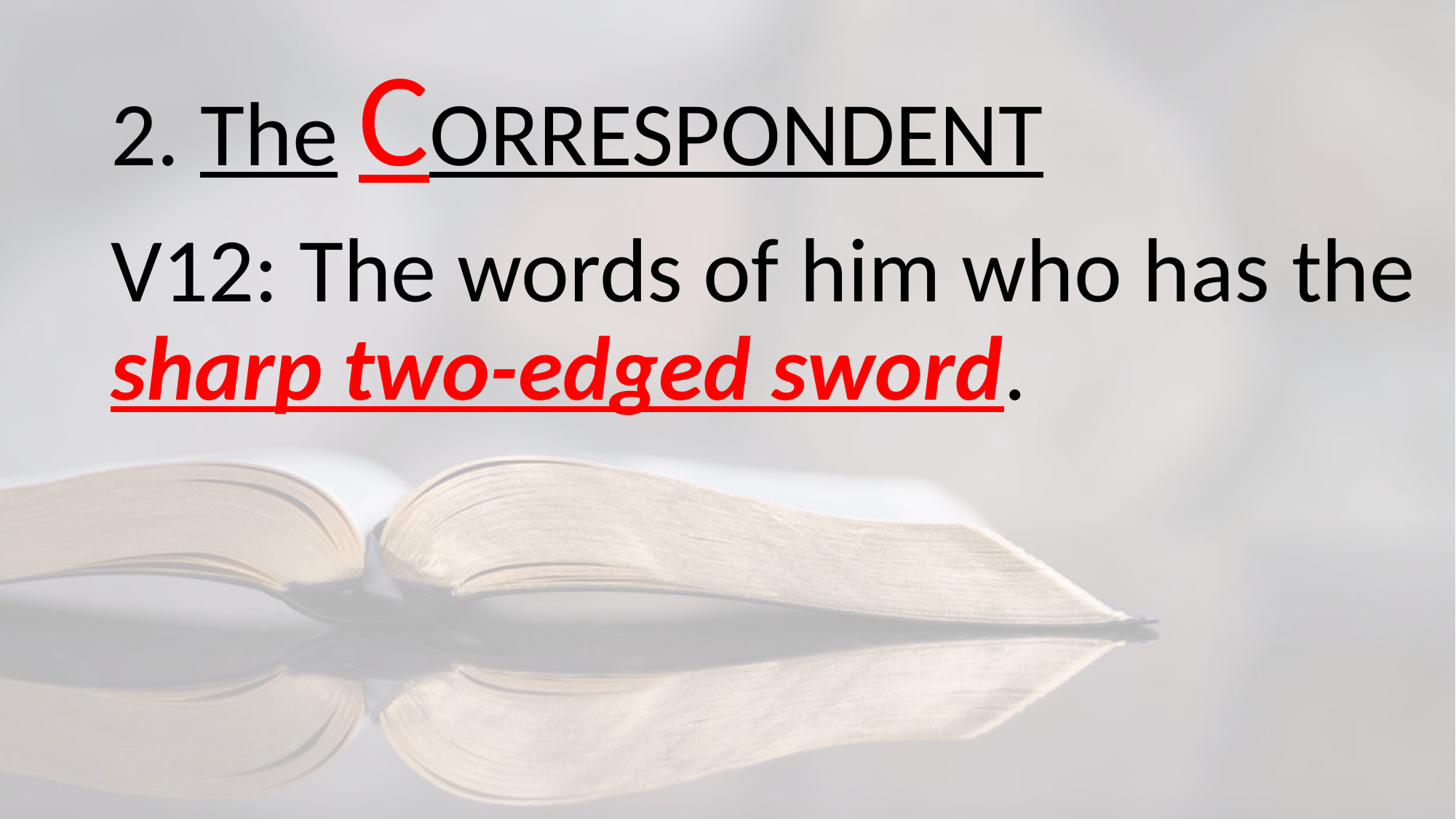

# 2. The CORRESPONDENT
V12: The words of him who has the sharp two-edged sword.